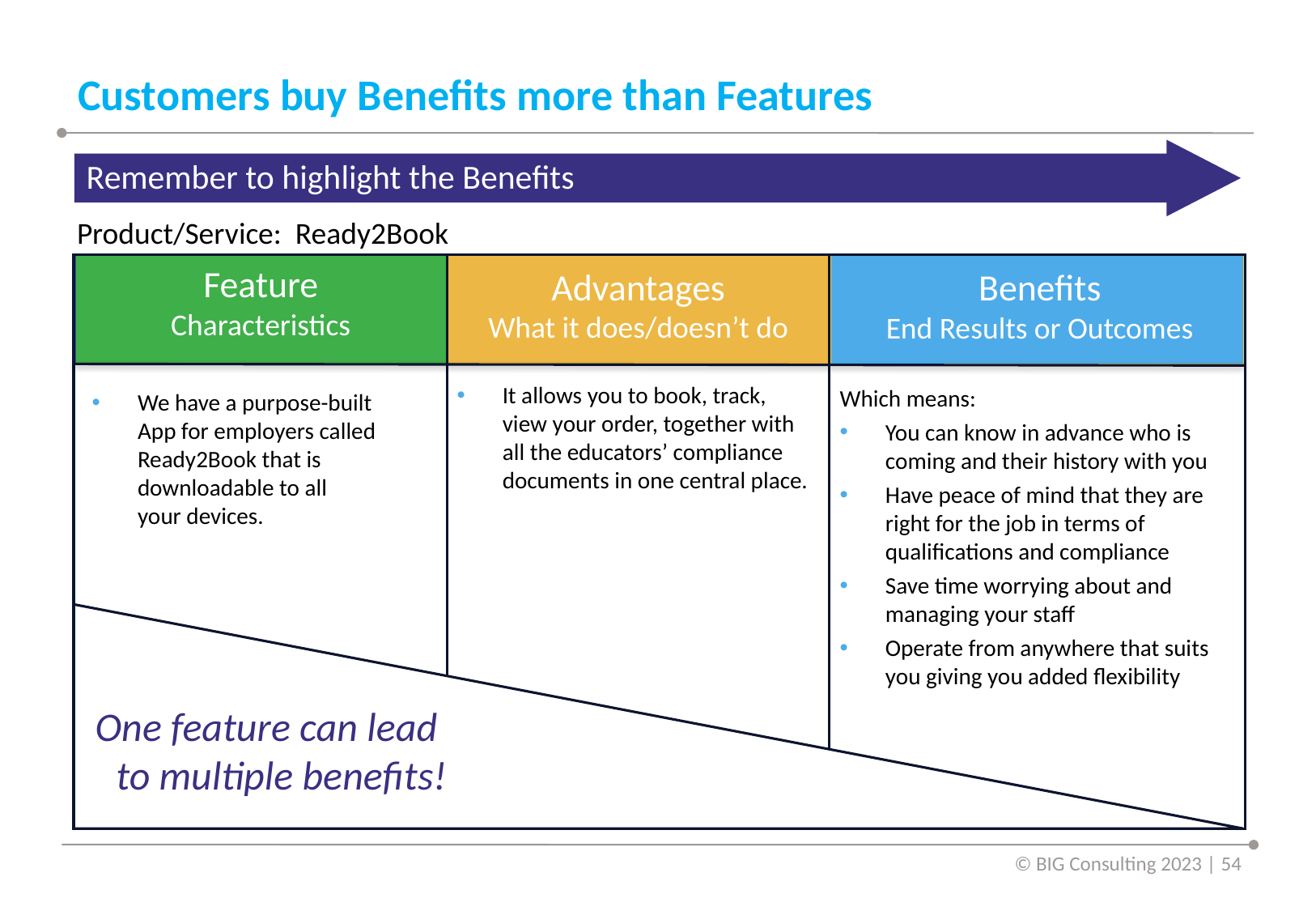

# Customers buy Benefits more than Features
Remember to highlight the Benefits
Product/Service:  Ready2Book

Feature
Characteristics

Advantages
What it does/doesn’t do
Benefits
End Results or Outcomes
It allows you to book, track, view your order, together with all the educators’ compliance documents in one central place.

Which means:
You can know in advance who is coming and their history with you
Have peace of mind that they are right for the job in terms of qualifications and compliance
Save time worrying about and managing your staff
Operate from anywhere that suits you giving you added flexibility

We have a purpose-built App for employers called Ready2Book that is downloadable to all
your devices.

One feature can lead
to multiple benefits!